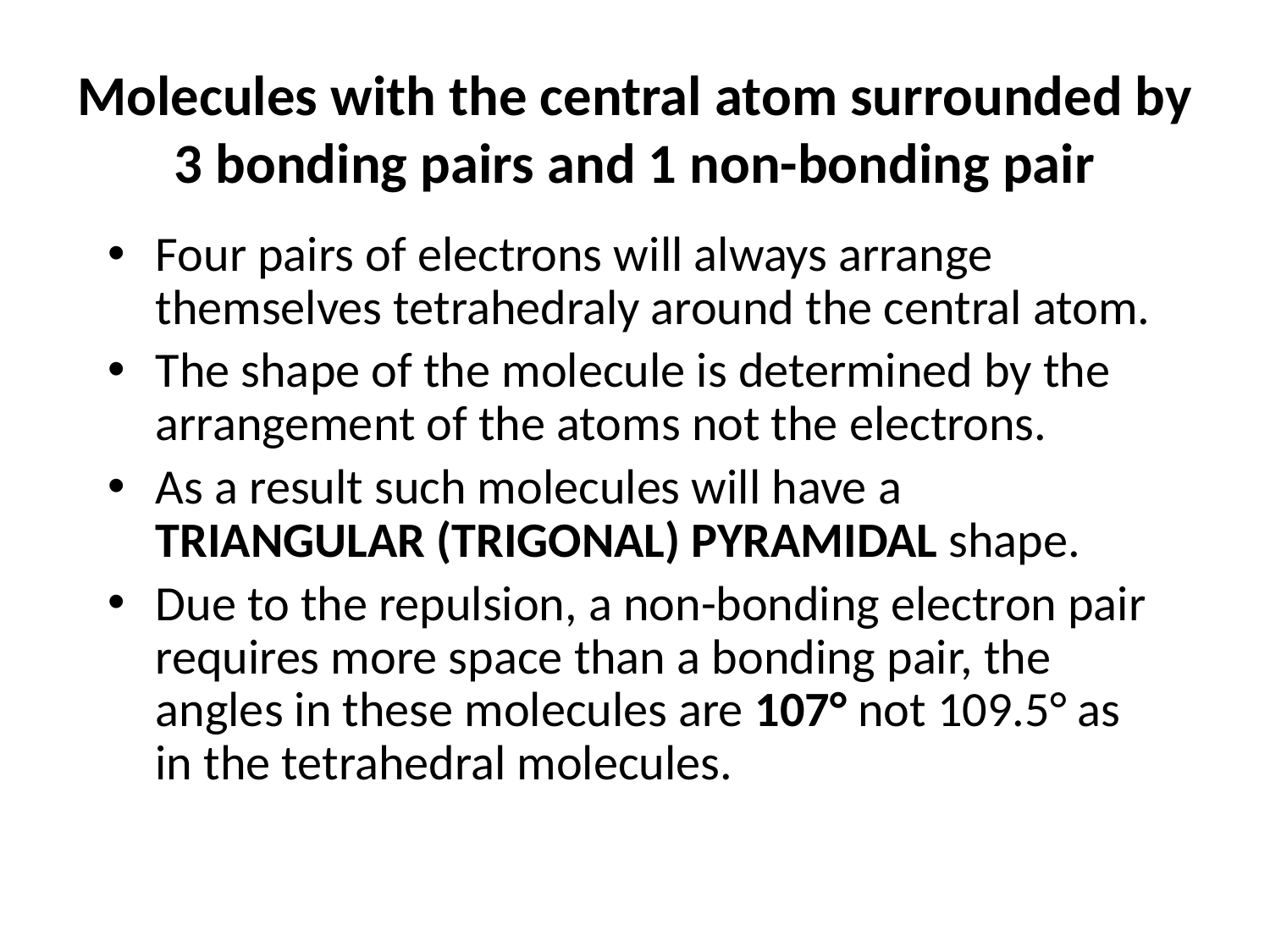

# Molecules with the central atom surrounded by 3 bonding pairs and 1 non-bonding pair
Four pairs of electrons will always arrange themselves tetrahedraly around the central atom.
The shape of the molecule is determined by the arrangement of the atoms not the electrons.
As a result such molecules will have a TRIANGULAR (TRIGONAL) PYRAMIDAL shape.
Due to the repulsion, a non-bonding electron pair requires more space than a bonding pair, the angles in these molecules are 107° not 109.5° as in the tetrahedral molecules.